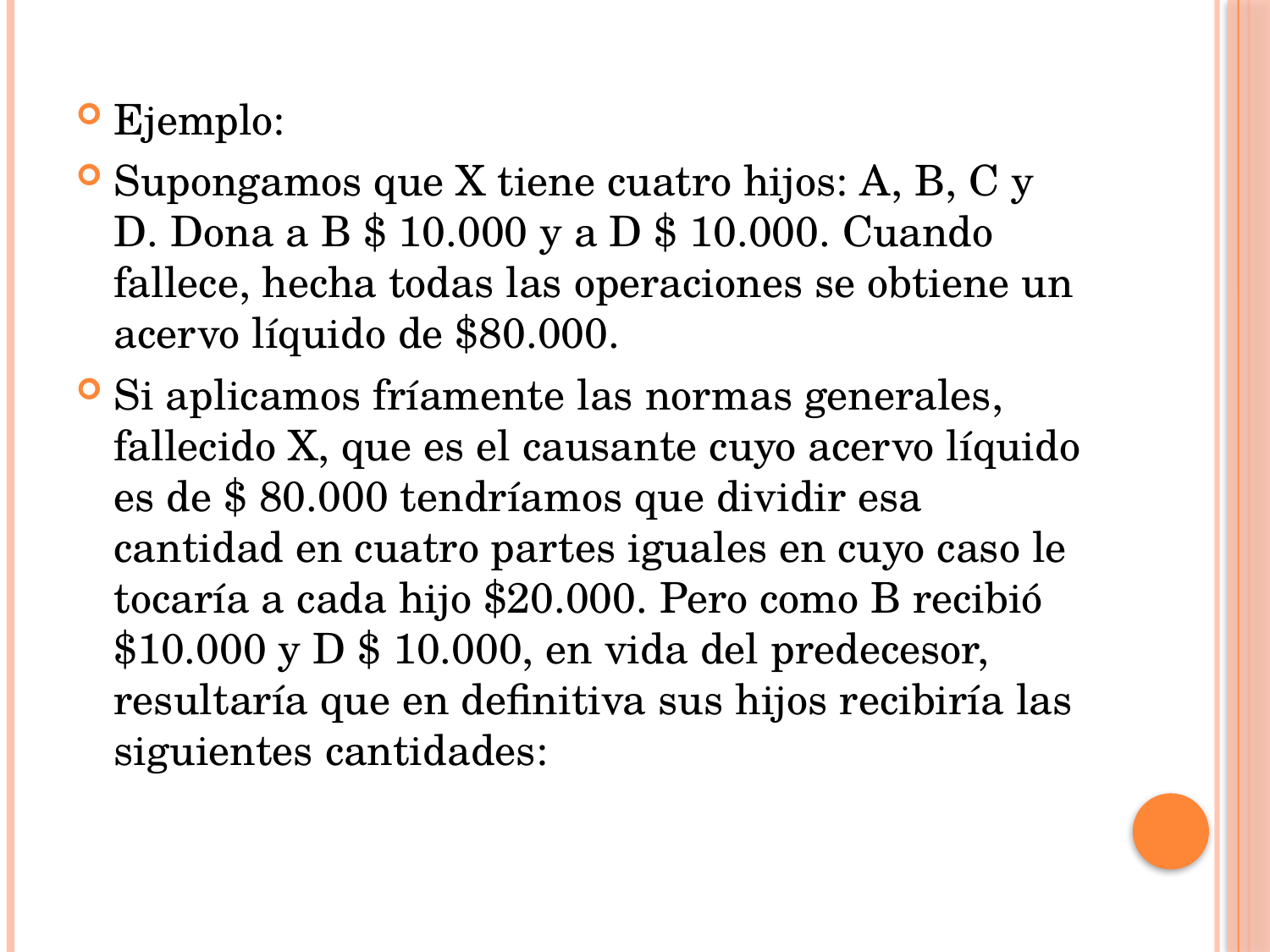

Ejemplo:
Supongamos que X tiene cuatro hijos: A, B, C y D. Dona a B $ 10.000 y a D $ 10.000. Cuando fallece, hecha todas las operaciones se obtiene un acervo líquido de $80.000.
Si aplicamos fríamente las normas generales, fallecido X, que es el causante cuyo acervo líquido es de $ 80.000 tendríamos que dividir esa cantidad en cuatro partes iguales en cuyo caso le tocaría a cada hijo $20.000. Pero como B recibió $10.000 y D $ 10.000, en vida del predecesor, resultaría que en definitiva sus hijos recibiría las siguientes cantidades: